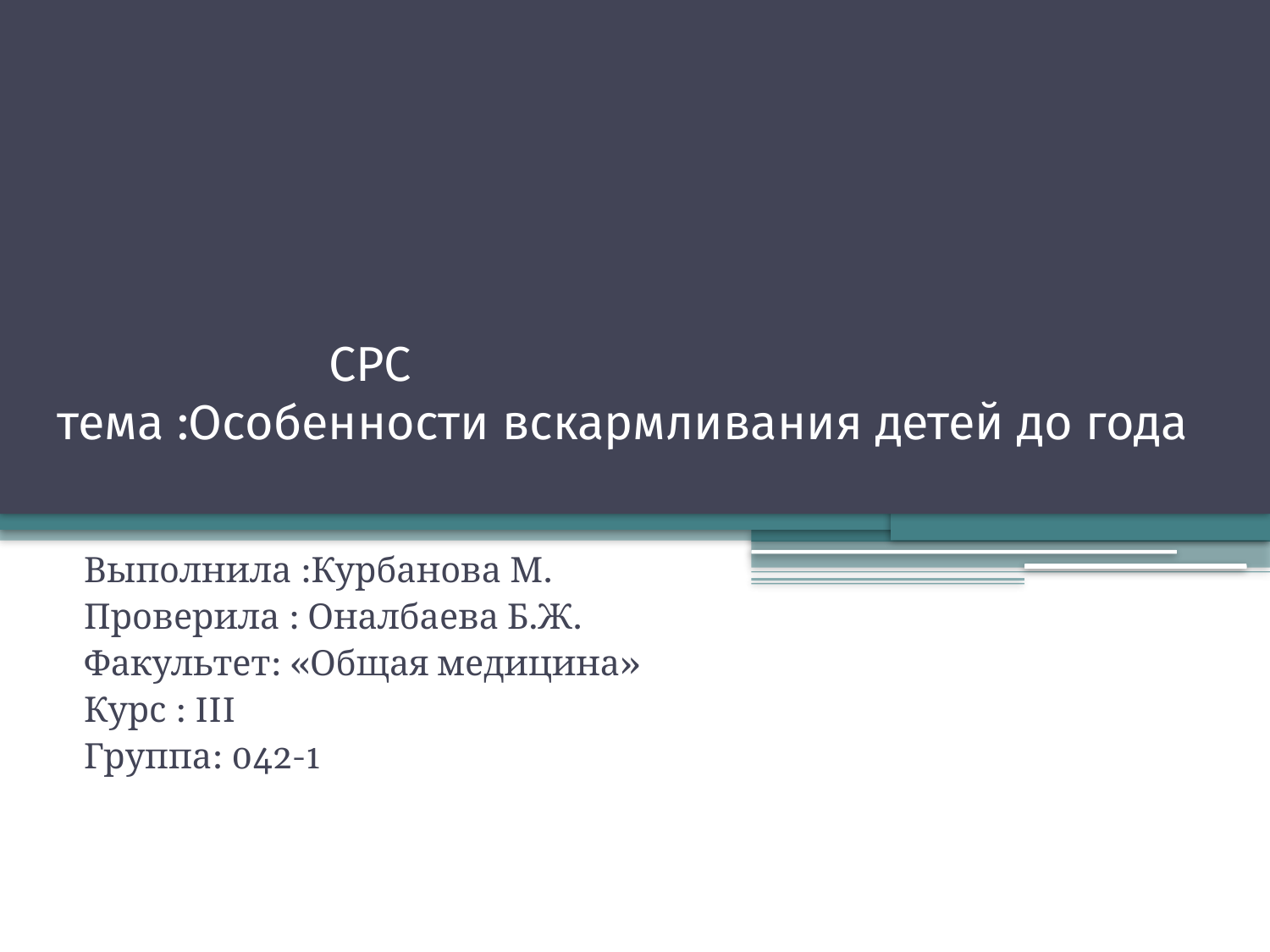

# СРС тема :Особенности вскармливания детей до года
Выполнила :Курбанова М.
Проверила : Оналбаева Б.Ж.
Факультет: «Общая медицина»
Курс : III
Группа: 042-1